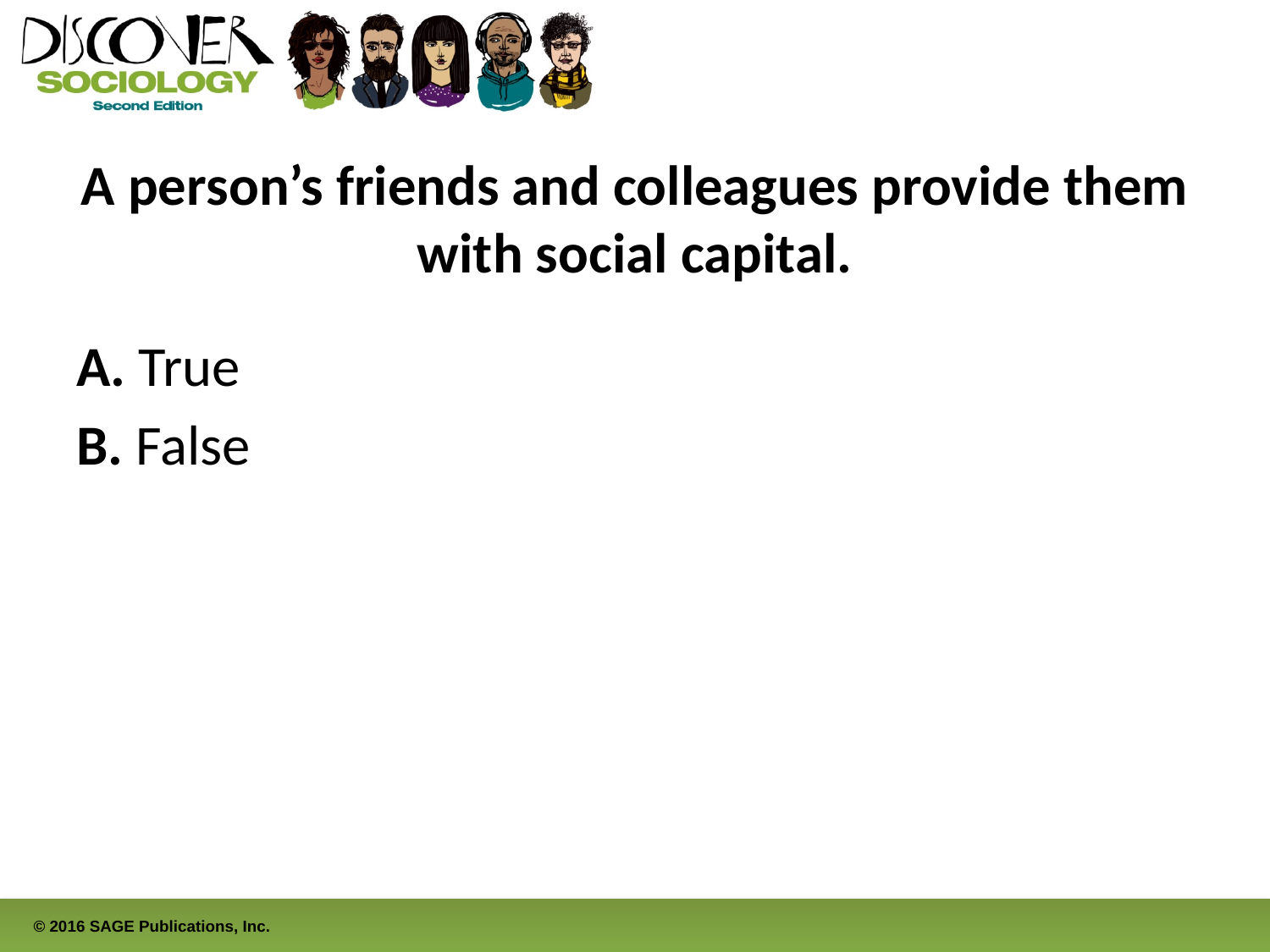

# A person’s friends and colleagues provide them with social capital.
A. True
B. False